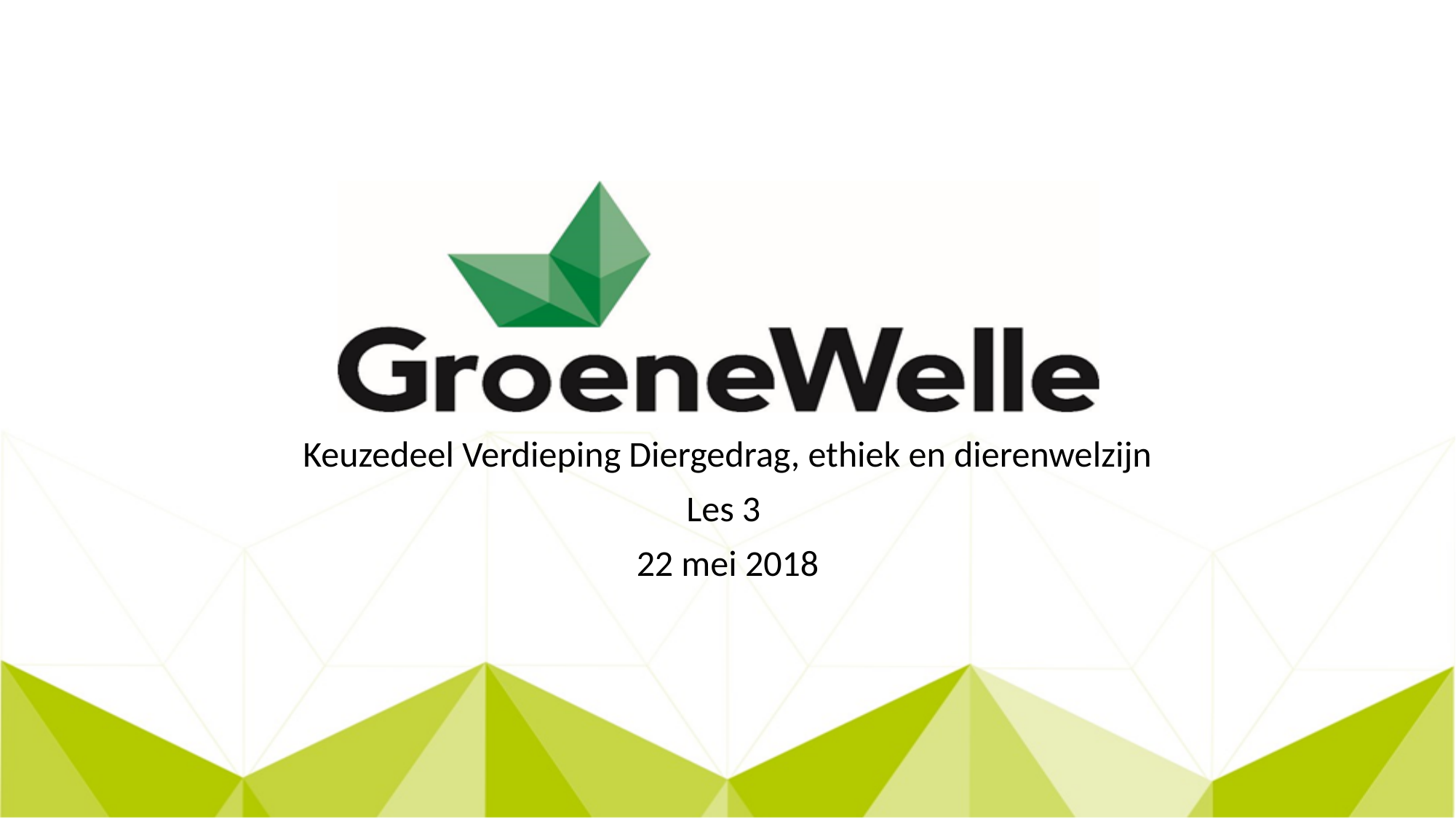

Keuzedeel Verdieping Diergedrag, ethiek en dierenwelzijn
Les 3
22 mei 2018